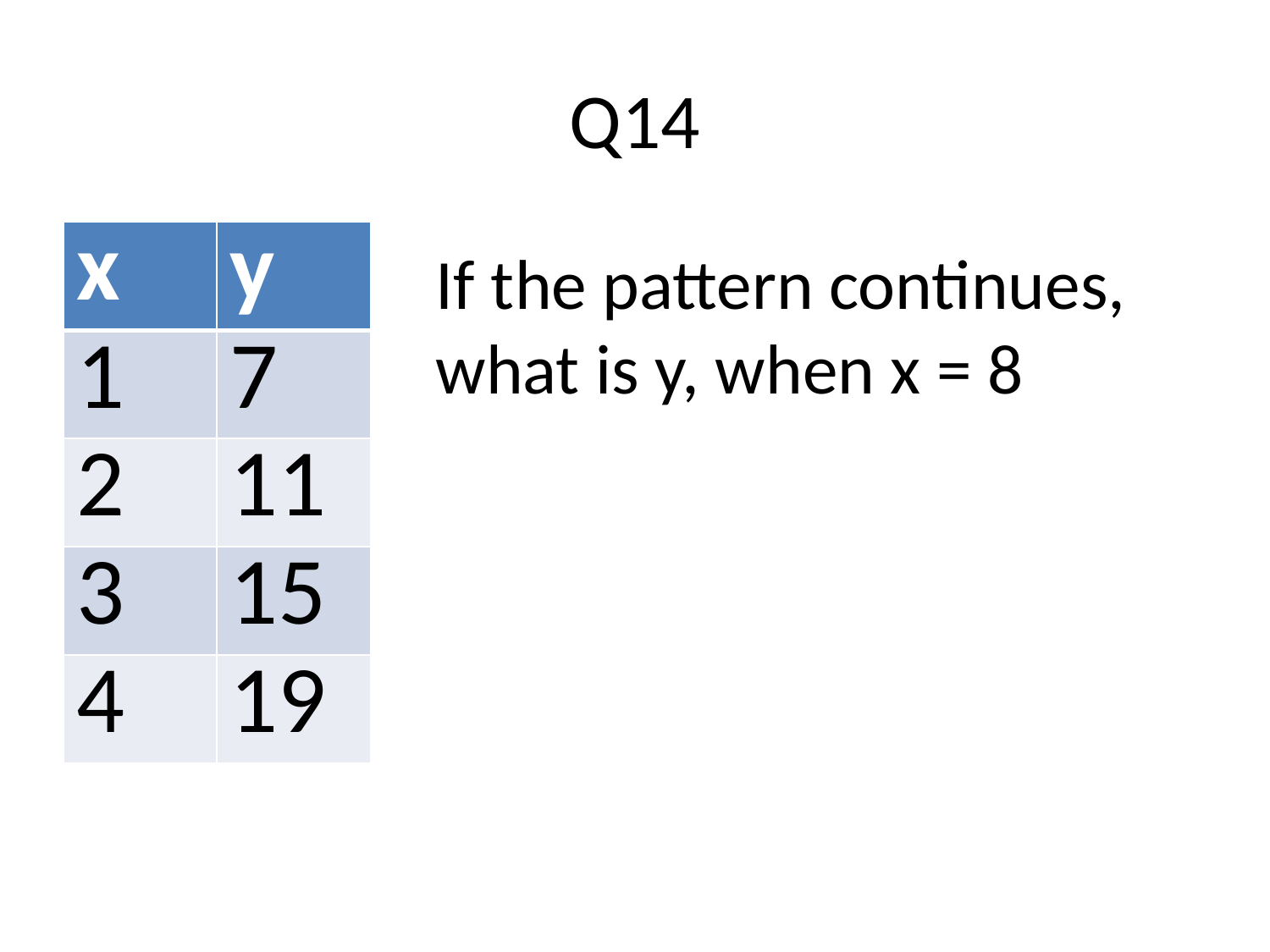

# Q14
| x | y |
| --- | --- |
| 1 | 7 |
| 2 | 11 |
| 3 | 15 |
| 4 | 19 |
If the pattern continues, what is y, when x = 8